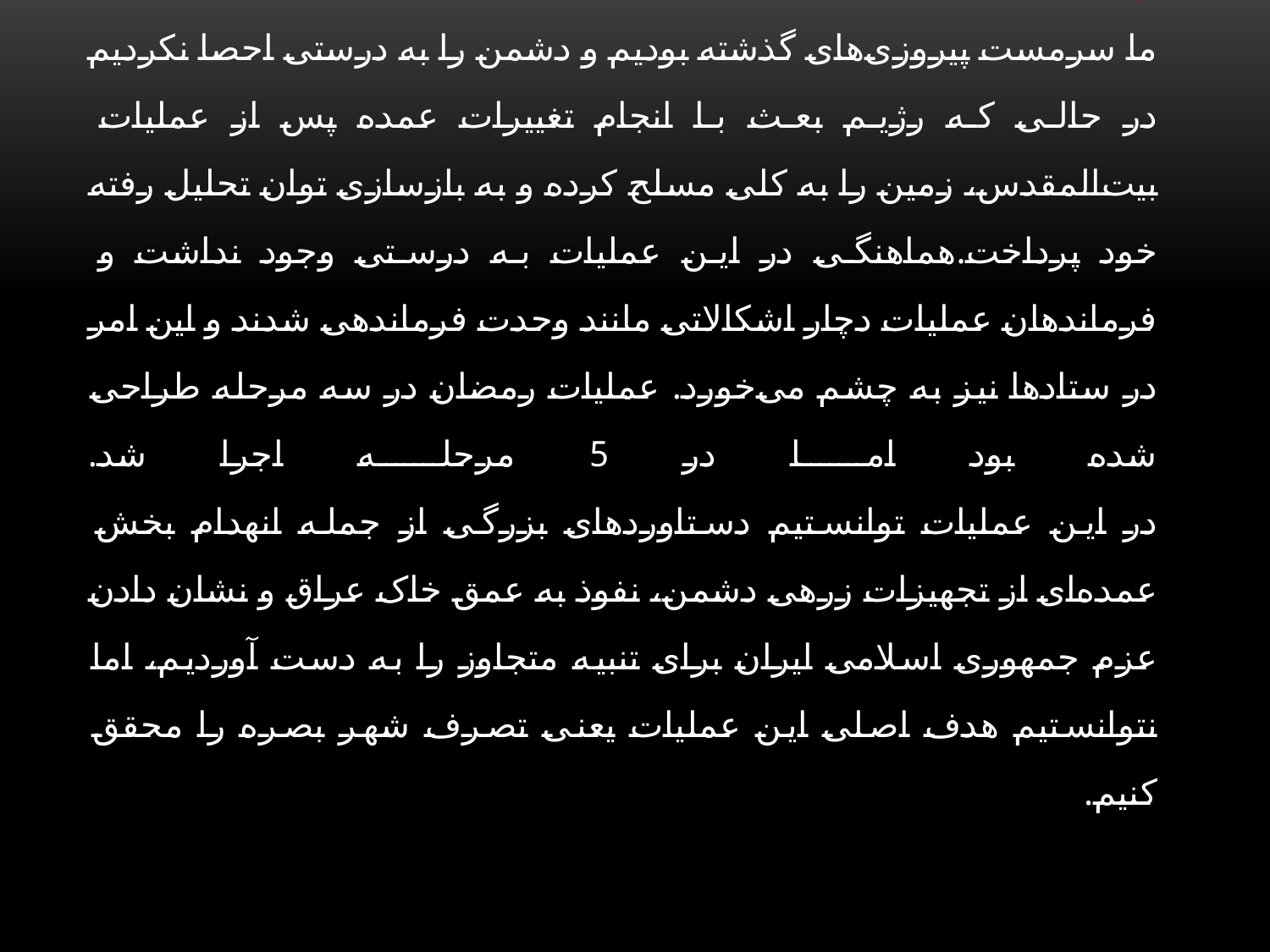

امیر بازنشسته تراب ذاكری، افسر اطلاعات قرارگاه كربلا در عملیات رمضان:
ما سرمست پیروزی‌های گذشته بودیم و دشمن را به درستی احصا نكردیم در حالی كه رژیم بعث با انجام تغییرات عمده پس از عملیات بیت‌المقدس، زمین را به كلی مسلح كرده و به بازسازی توان تحلیل رفته خود پرداخت.هماهنگی در این عملیات به درستی وجود نداشت و فرماندهان عملیات دچار اشكالاتی مانند وحدت فرماندهی شدند و این امر در ستادها نیز به چشم می‌خورد. عملیات رمضان در سه مرحله طراحی شده بود اما در 5 مرحله اجرا شد.
در این عملیات توانستیم دستاوردهای بزرگی از جمله انهدام بخش عمده‌ای از تجهیزات زرهی دشمن، نفوذ به عمق خاک عراق و نشان دادن عزم جمهوری اسلامی ایران برای تنبیه متجاوز را به دست آوردیم، اما نتوانستیم هدف اصلی این عملیات یعنی تصرف شهر بصره را محقق كنیم.